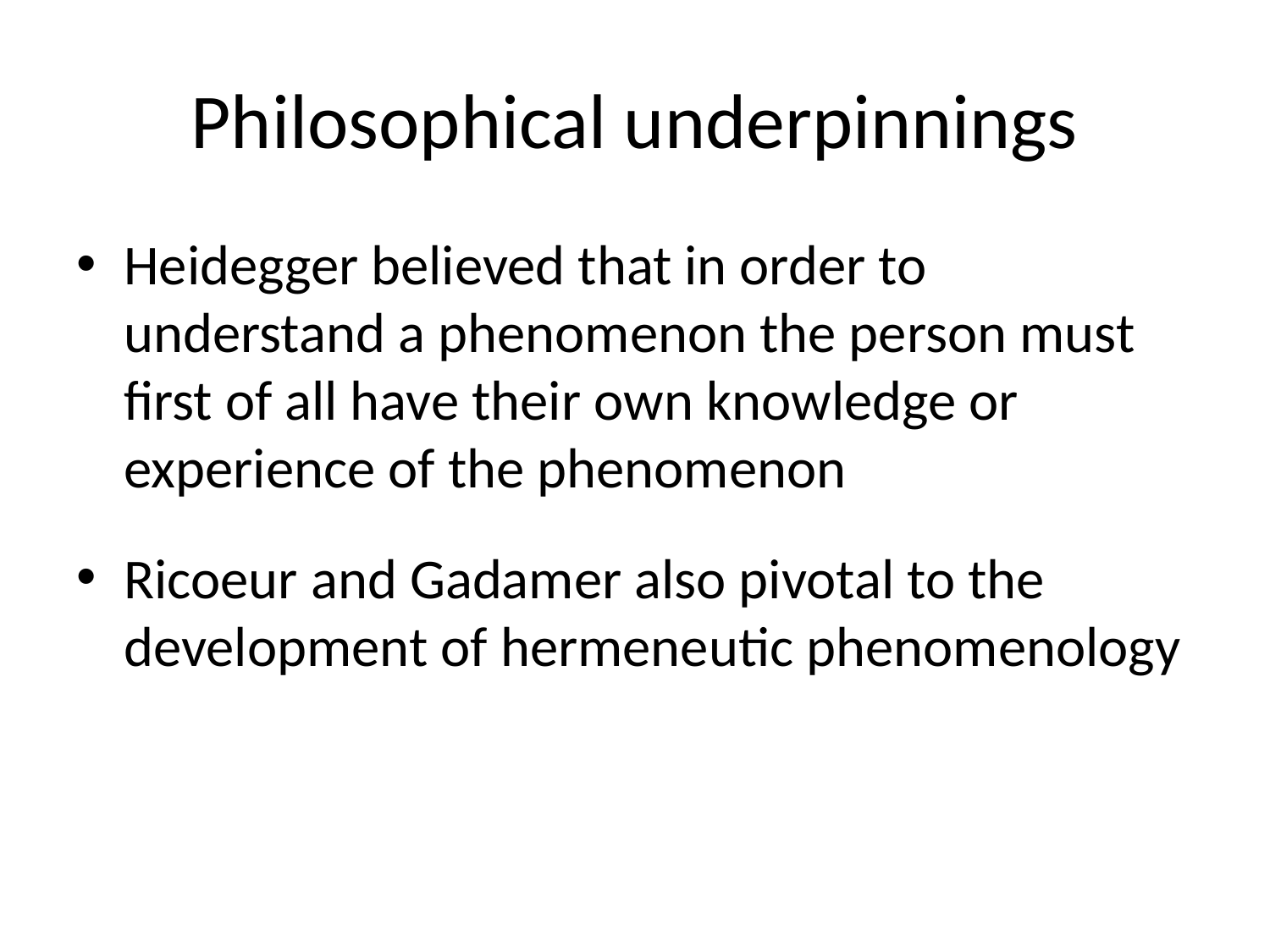

# Philosophical underpinnings
Heidegger believed that in order to understand a phenomenon the person must first of all have their own knowledge or experience of the phenomenon
Ricoeur and Gadamer also pivotal to the development of hermeneutic phenomenology